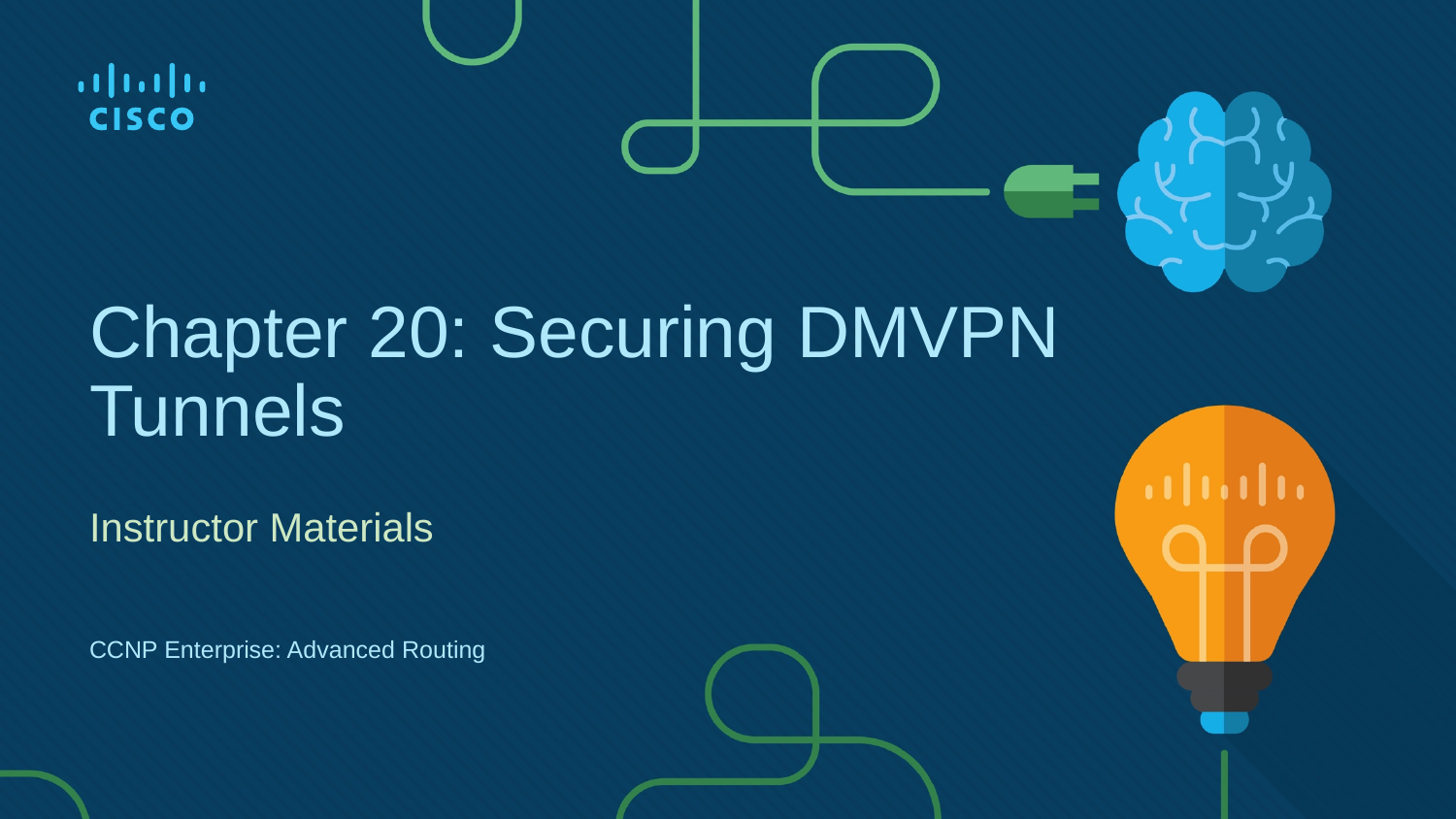

# Chapter 20: Securing DMVPN Tunnels
Instructor Materials
CCNP Enterprise: Advanced Routing